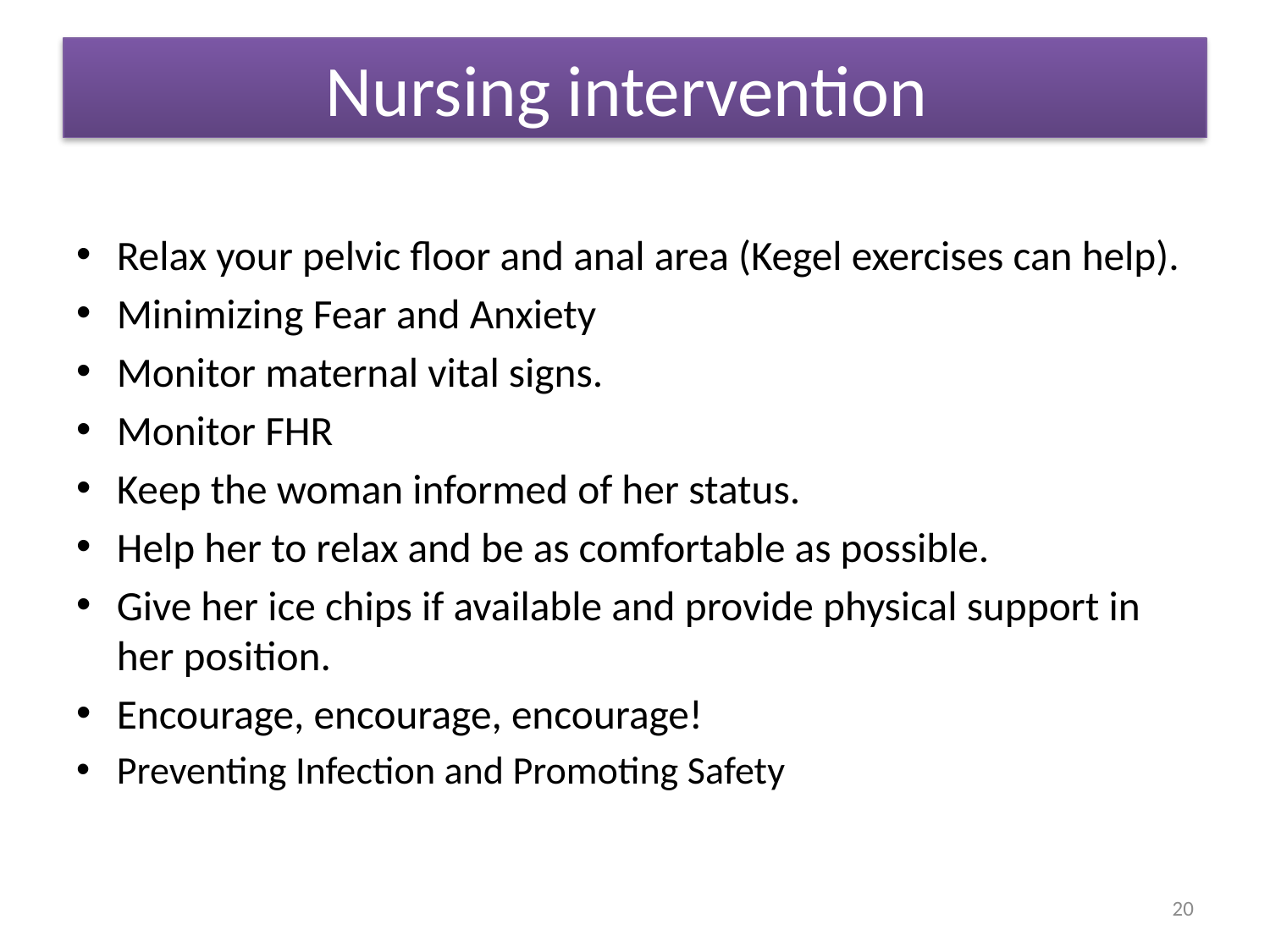

# Nursing intervention
Relax your pelvic floor and anal area (Kegel exercises can help).
Minimizing Fear and Anxiety
Monitor maternal vital signs.
Monitor FHR
Keep the woman informed of her status.
Help her to relax and be as comfortable as possible.
Give her ice chips if available and provide physical support in her position.
Encourage, encourage, encourage!
Preventing Infection and Promoting Safety

20